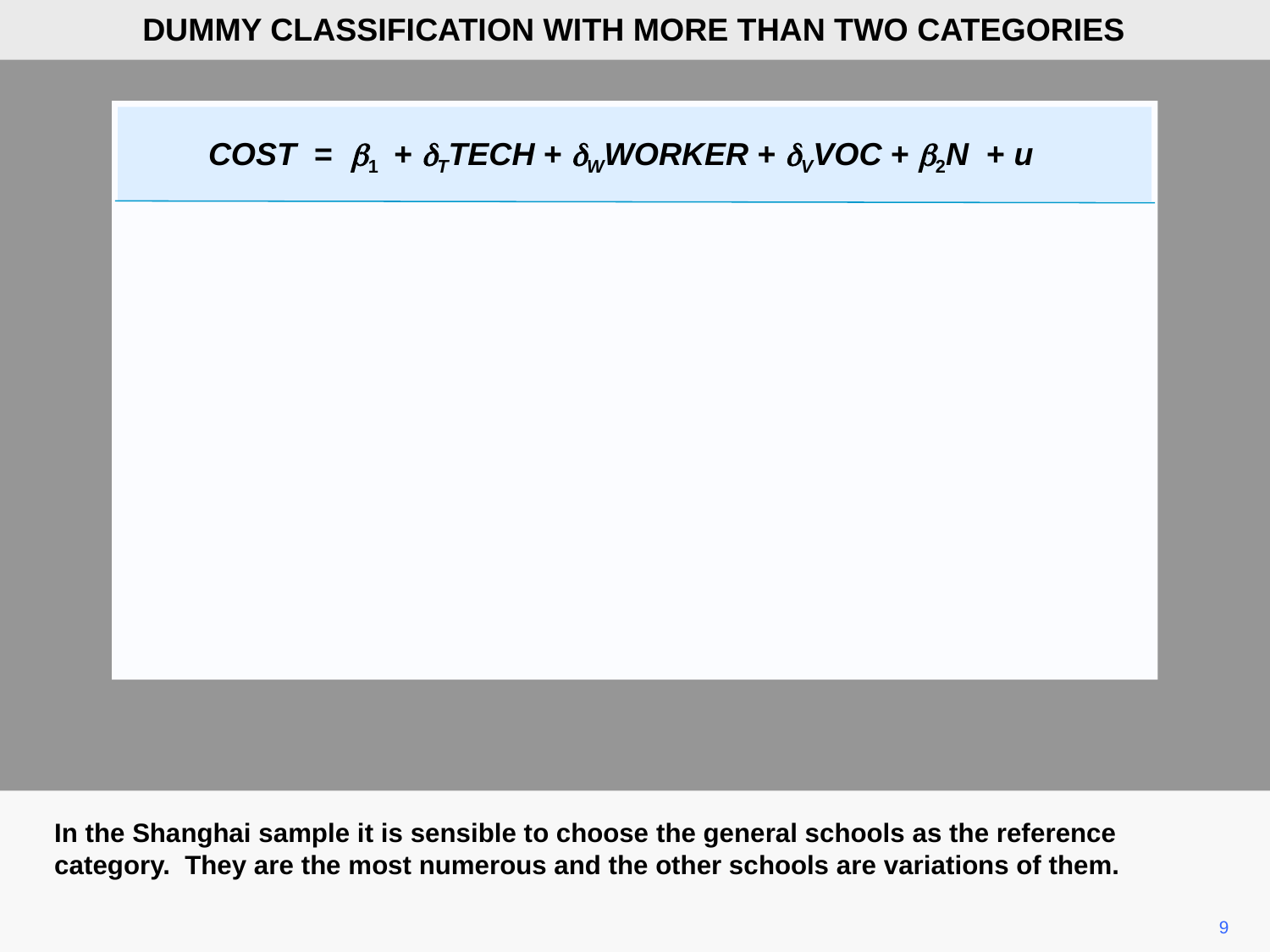

DUMMY CLASSIFICATION WITH MORE THAN TWO CATEGORIES

COST  =  β1 + δTTECH + δWWORKER + δVVOC + β2N  + u

In the Shanghai sample it is sensible to choose the general schools as the reference category.  They are the most numerous and the other schools are variations of them.
9